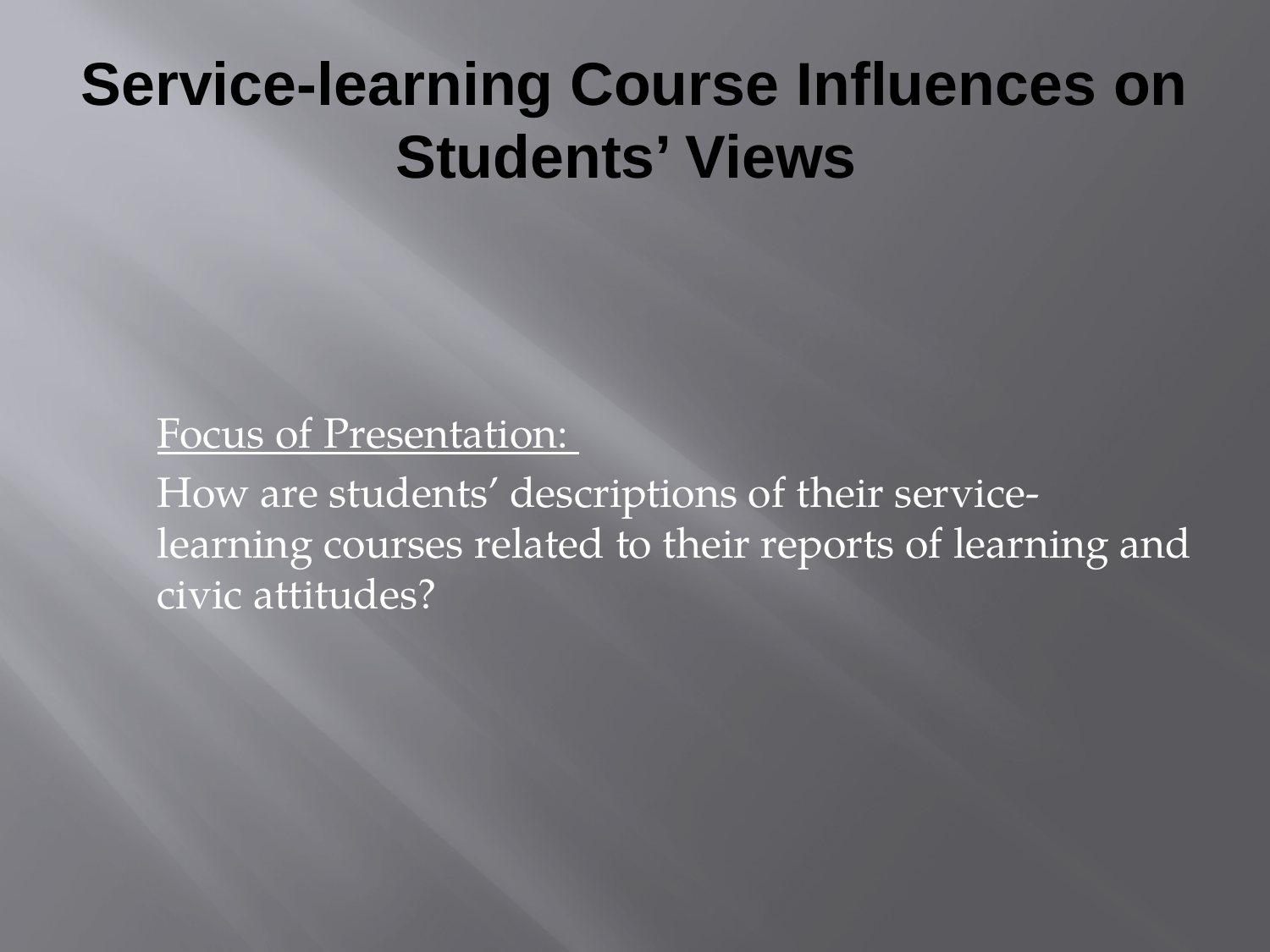

# Service-learning Course Influences on Students’ Views

Focus of Presentation:
How are students’ descriptions of their service-learning courses related to their reports of learning and civic attitudes?